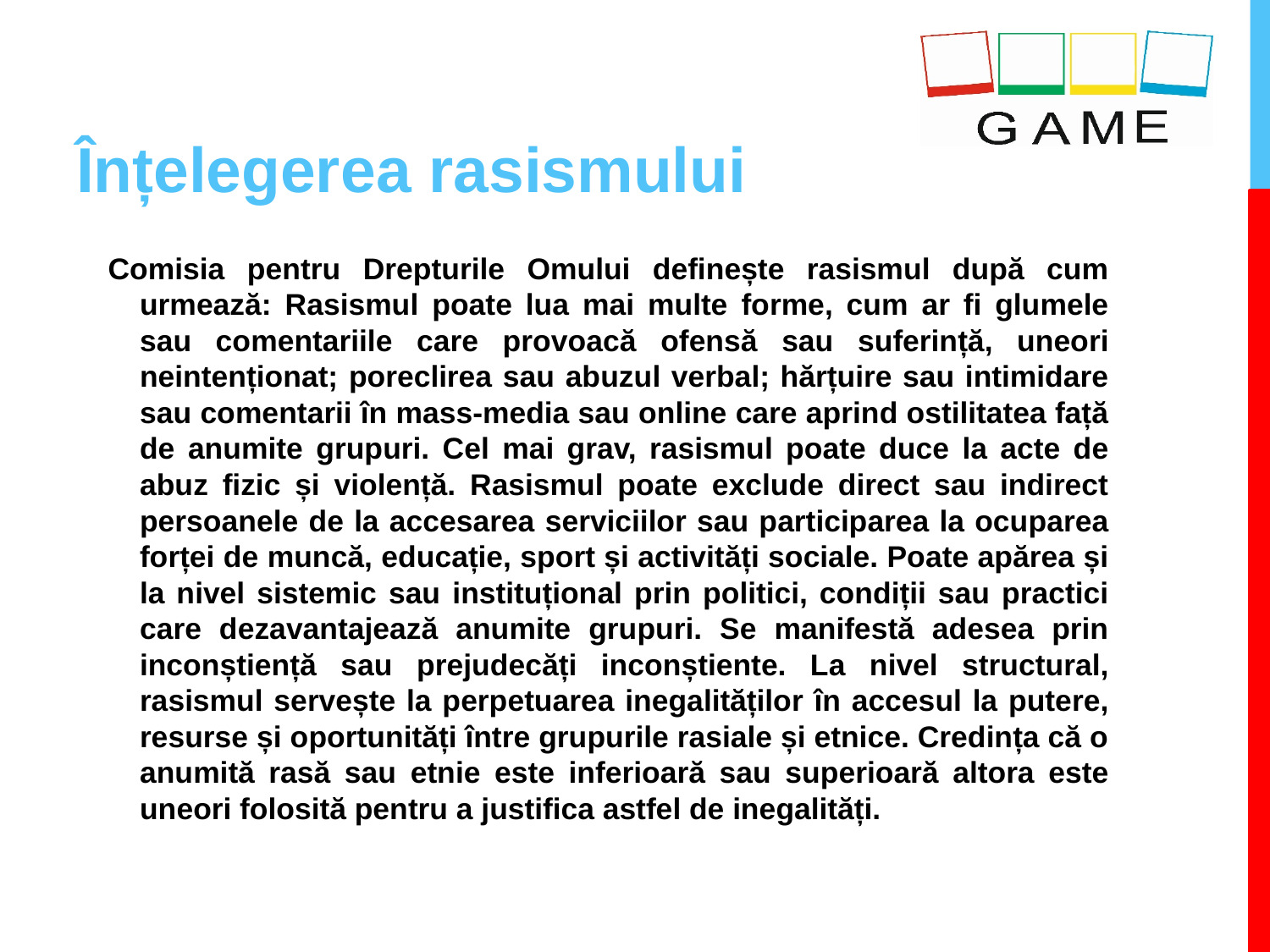

# Înțelegerea rasismului
Comisia pentru Drepturile Omului definește rasismul după cum urmează: Rasismul poate lua mai multe forme, cum ar fi glumele sau comentariile care provoacă ofensă sau suferință, uneori neintenționat; poreclirea sau abuzul verbal; hărțuire sau intimidare sau comentarii în mass-media sau online care aprind ostilitatea față de anumite grupuri. Cel mai grav, rasismul poate duce la acte de abuz fizic și violență. Rasismul poate exclude direct sau indirect persoanele de la accesarea serviciilor sau participarea la ocuparea forței de muncă, educație, sport și activități sociale. Poate apărea și la nivel sistemic sau instituțional prin politici, condiții sau practici care dezavantajează anumite grupuri. Se manifestă adesea prin inconștiență sau prejudecăți inconștiente. La nivel structural, rasismul servește la perpetuarea inegalităților în accesul la putere, resurse și oportunități între grupurile rasiale și etnice. Credința că o anumită rasă sau etnie este inferioară sau superioară altora este uneori folosită pentru a justifica astfel de inegalități.